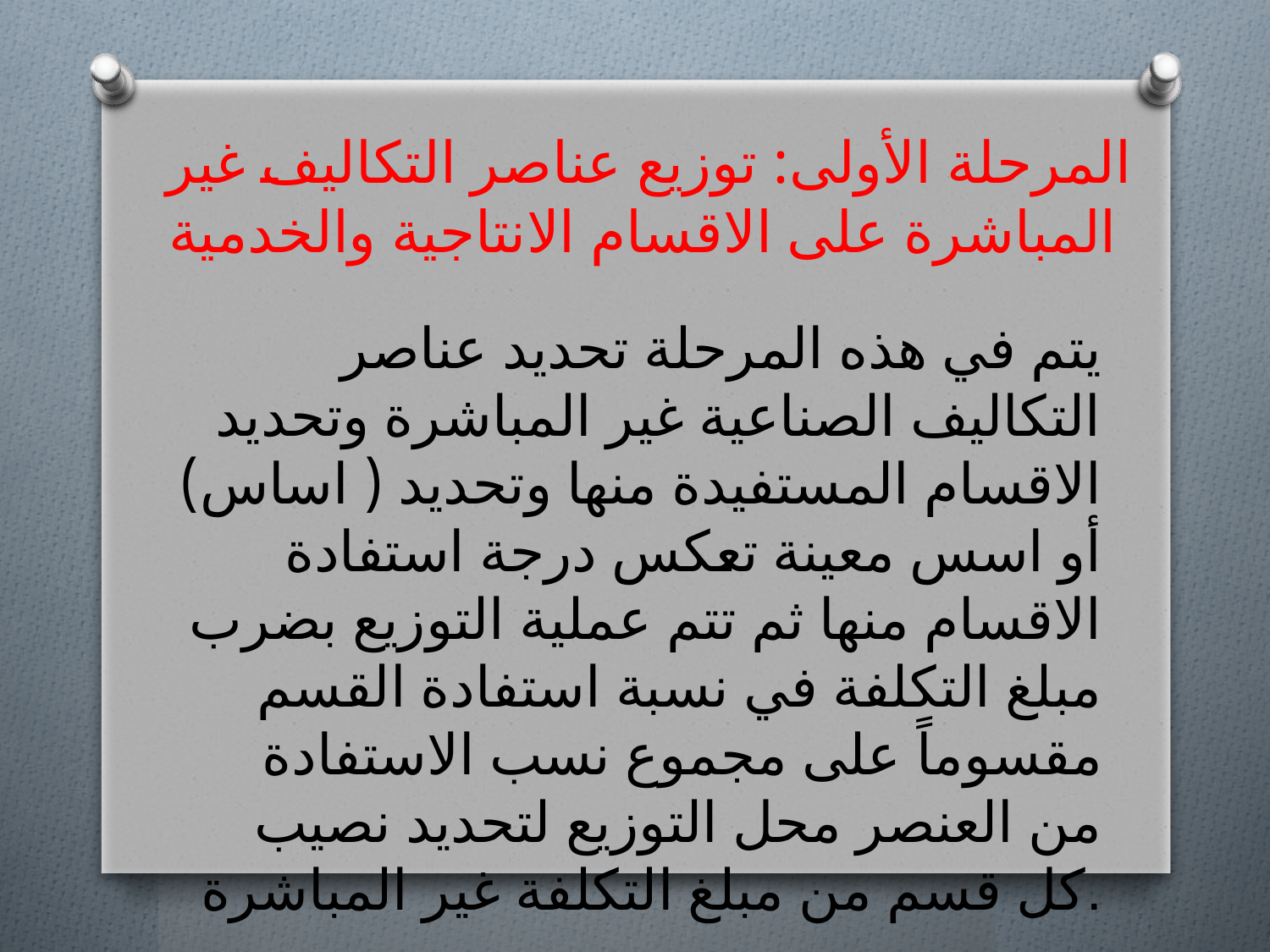

# المرحلة الأولى: توزيع عناصر التكاليف غير المباشرة على الاقسام الانتاجية والخدمية
يتم في هذه المرحلة تحديد عناصر التكاليف الصناعية غير المباشرة وتحديد الاقسام المستفيدة منها وتحديد ( اساس) أو اسس معينة تعكس درجة استفادة الاقسام منها ثم تتم عملية التوزيع بضرب مبلغ التكلفة في نسبة استفادة القسم مقسوماً على مجموع نسب الاستفادة من العنصر محل التوزيع لتحديد نصيب كل قسم من مبلغ التكلفة غير المباشرة.